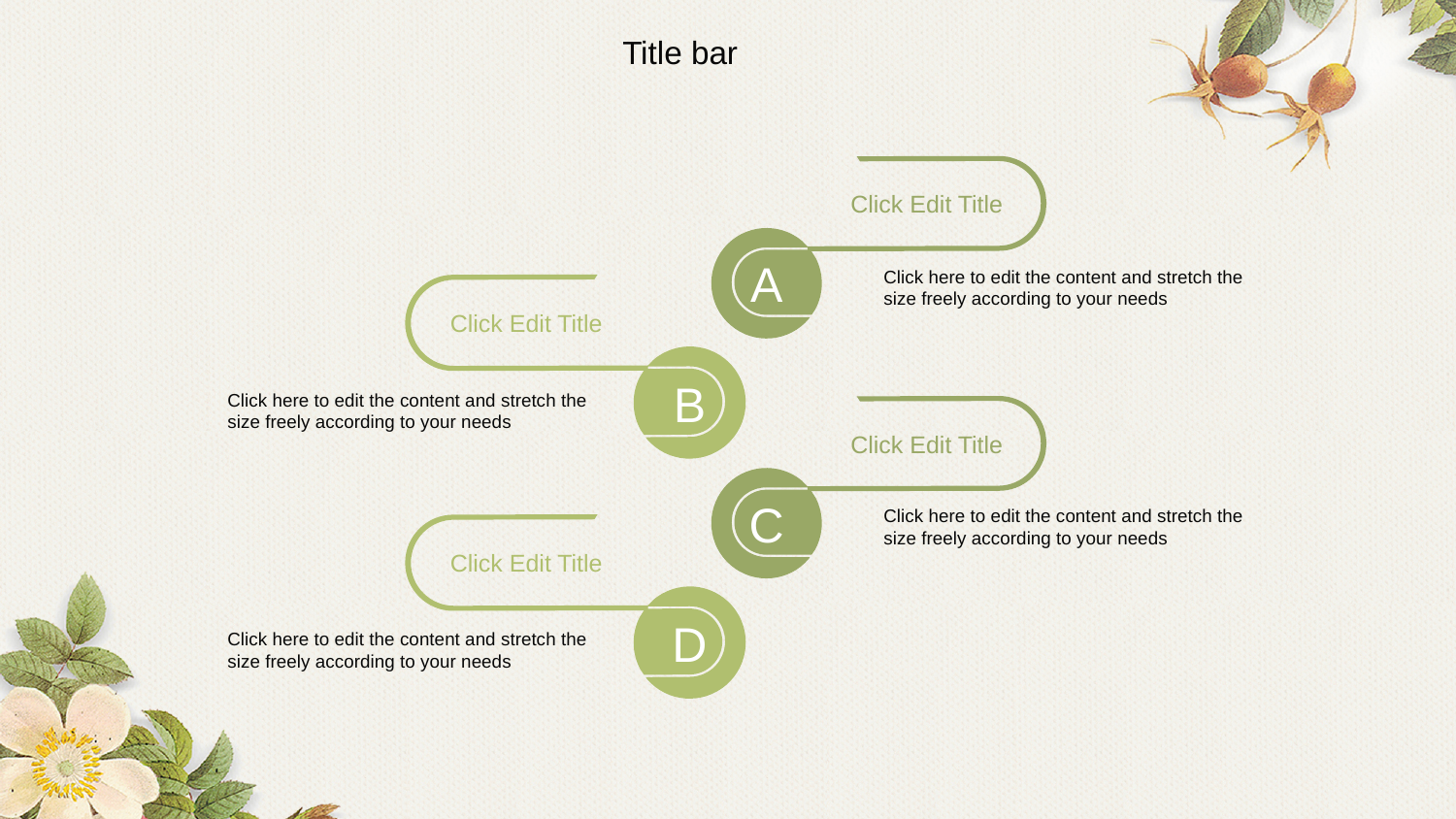

Title bar
Click Edit Title
A
Click here to edit the content and stretch the size freely according to your needs
Click Edit Title
B
Click here to edit the content and stretch the size freely according to your needs
Click Edit Title
C
Click here to edit the content and stretch the size freely according to your needs
Click Edit Title
D
Click here to edit the content and stretch the size freely according to your needs